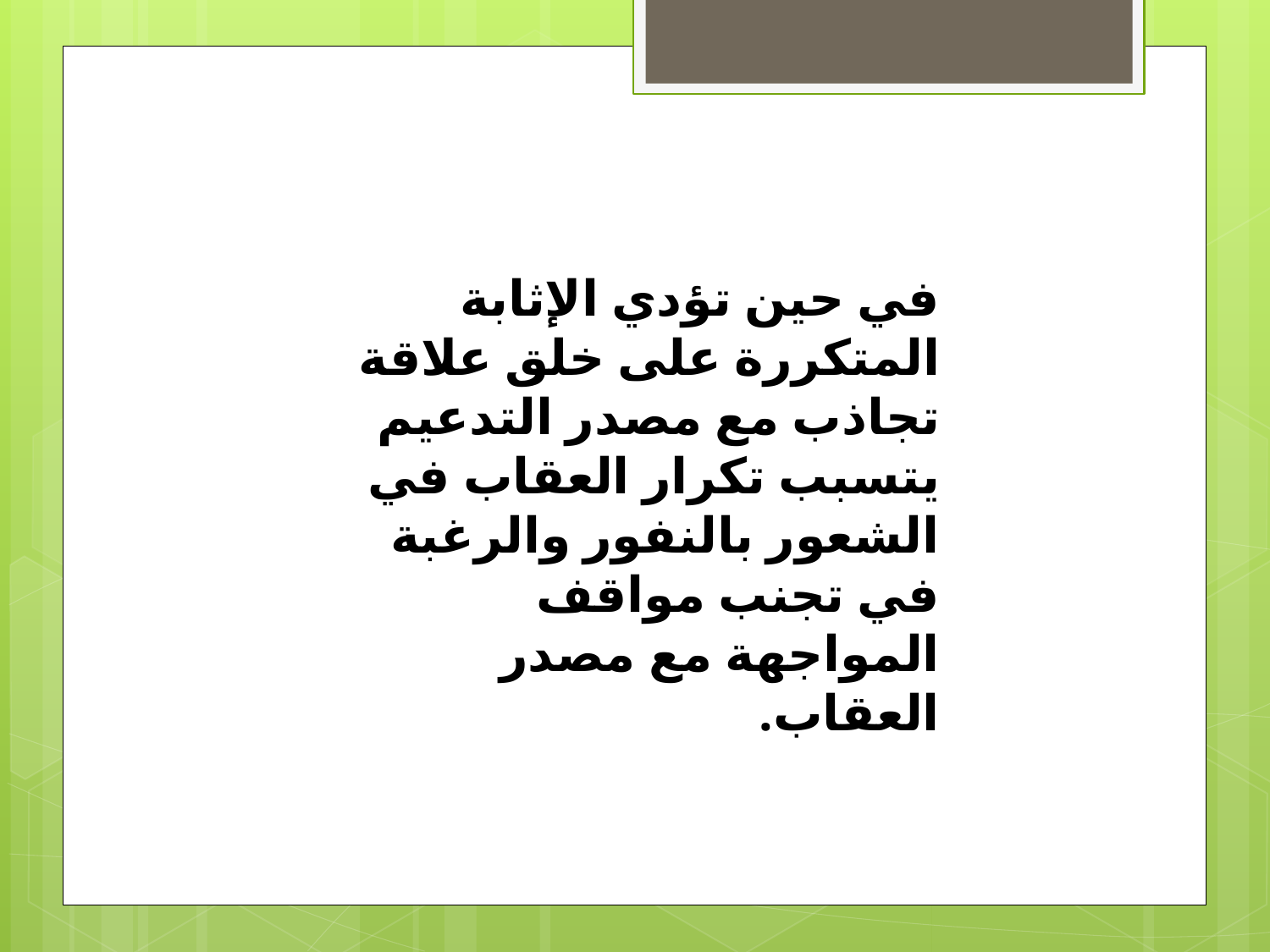

في حين تؤدي الإثابة المتكررة على خلق علاقة تجاذب مع مصدر التدعيم يتسبب تكرار العقاب في الشعور بالنفور والرغبة في تجنب مواقف المواجهة مع مصدر العقاب.